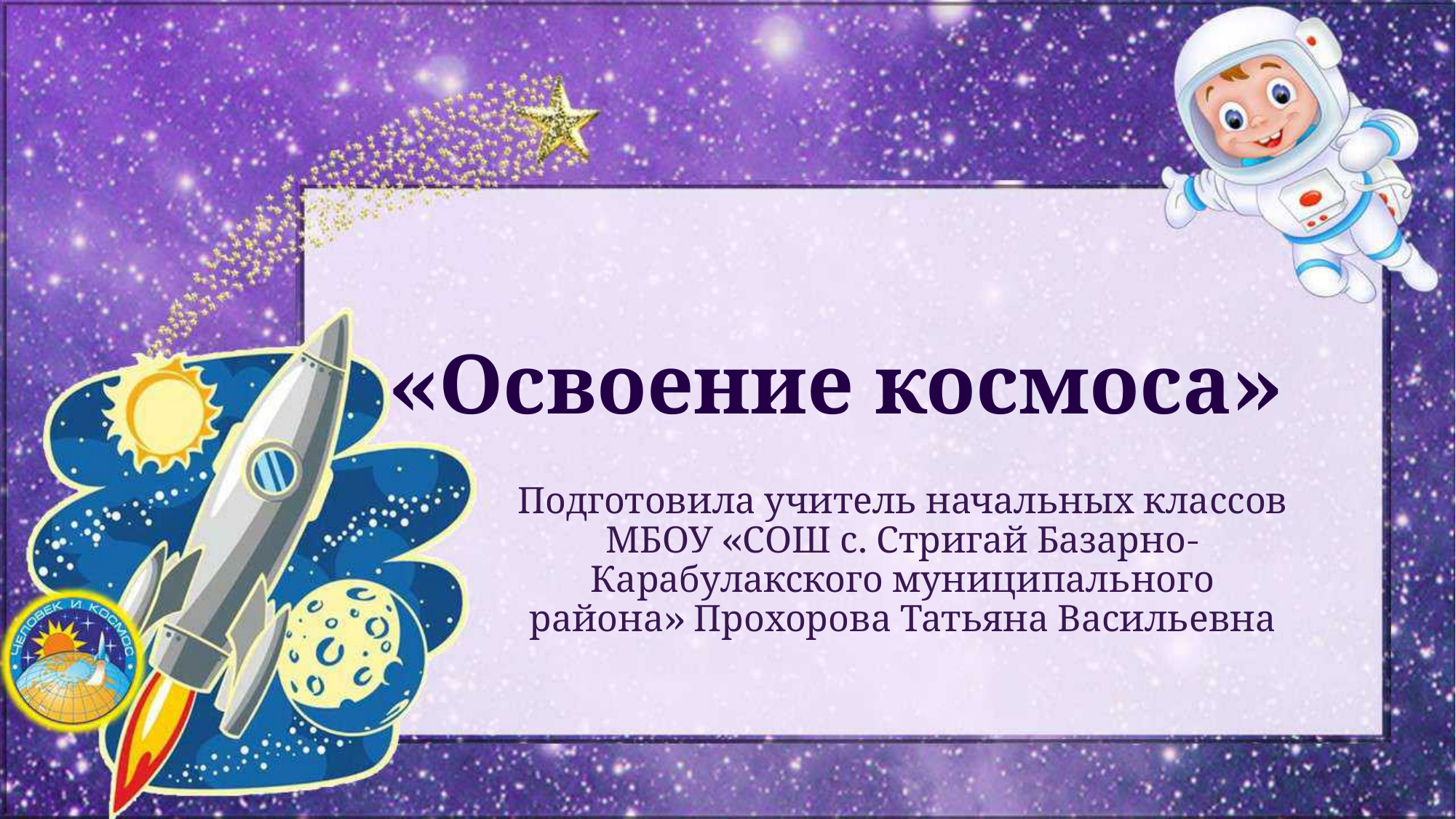

# «Освоение космоса»
Подготовила учитель начальных классов МБОУ «СОШ с. Стригай Базарно-Карабулакского муниципального района» Прохорова Татьяна Васильевна